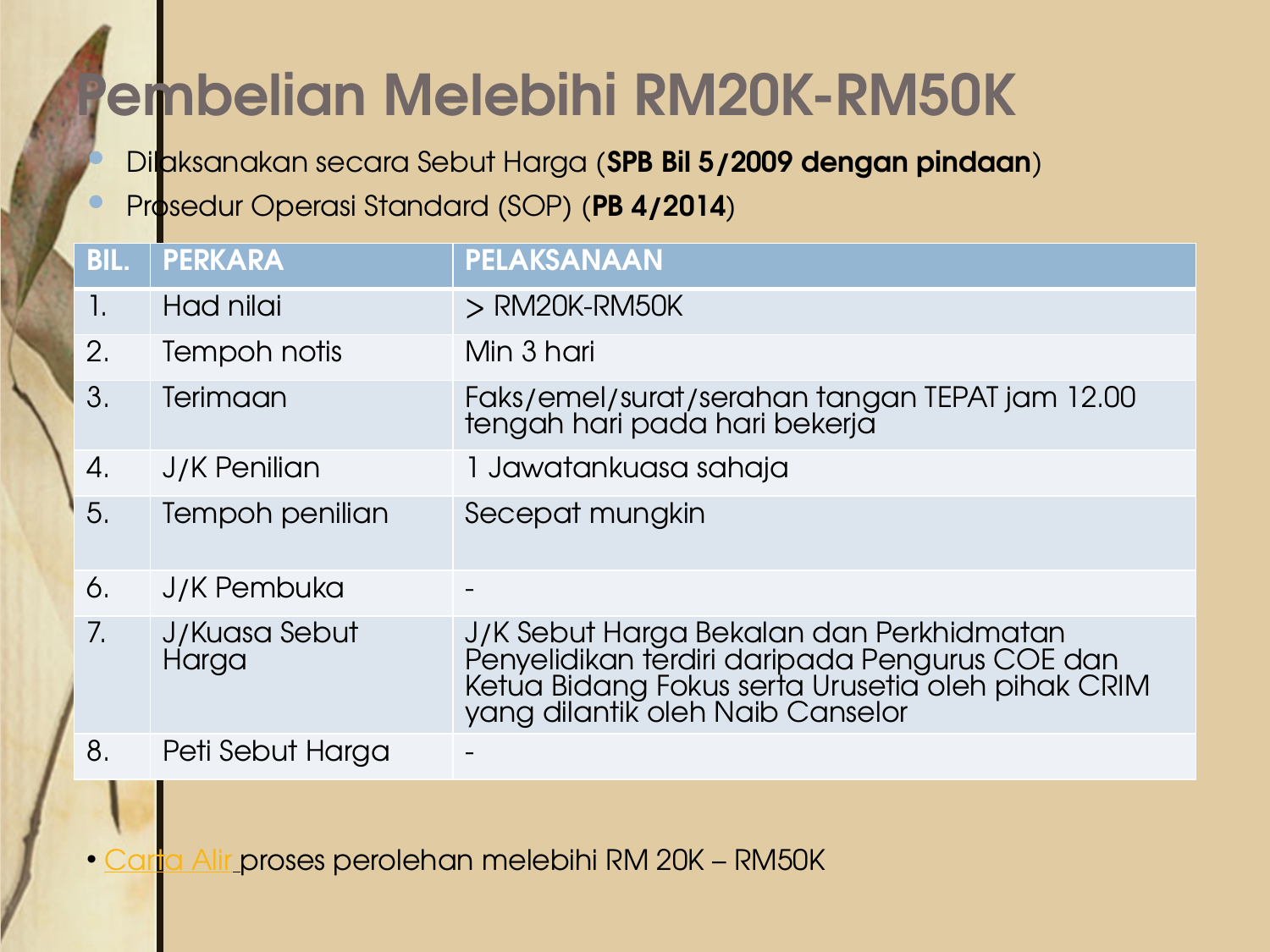

# Pembelian Melebihi RM20K-RM50K
Dilaksanakan secara Sebut Harga (SPB Bil 5/2009 dengan pindaan)
Prosedur Operasi Standard (SOP) (PB 4/2014)

| BIL. | PERKARA | PELAKSANAAN |
| --- | --- | --- |
| 1. | Had nilai | > RM20K-RM50K |
| 2. | Tempoh notis | Min 3 hari |
| 3. | Terimaan | Faks/emel/surat/serahan tangan TEPAT jam 12.00 tengah hari pada hari bekerja |
| 4. | J/K Penilian | 1 Jawatankuasa sahaja |
| 5. | Tempoh penilian | Secepat mungkin |
| 6. | J/K Pembuka | - |
| 7. | J/Kuasa Sebut Harga | J/K Sebut Harga Bekalan dan Perkhidmatan Penyelidikan terdiri daripada Pengurus COE dan Ketua Bidang Fokus serta Urusetia oleh pihak CRIM yang dilantik oleh Naib Canselor |
| 8. | Peti Sebut Harga | - |
 Carta Alir proses perolehan melebihi RM 20K – RM50K